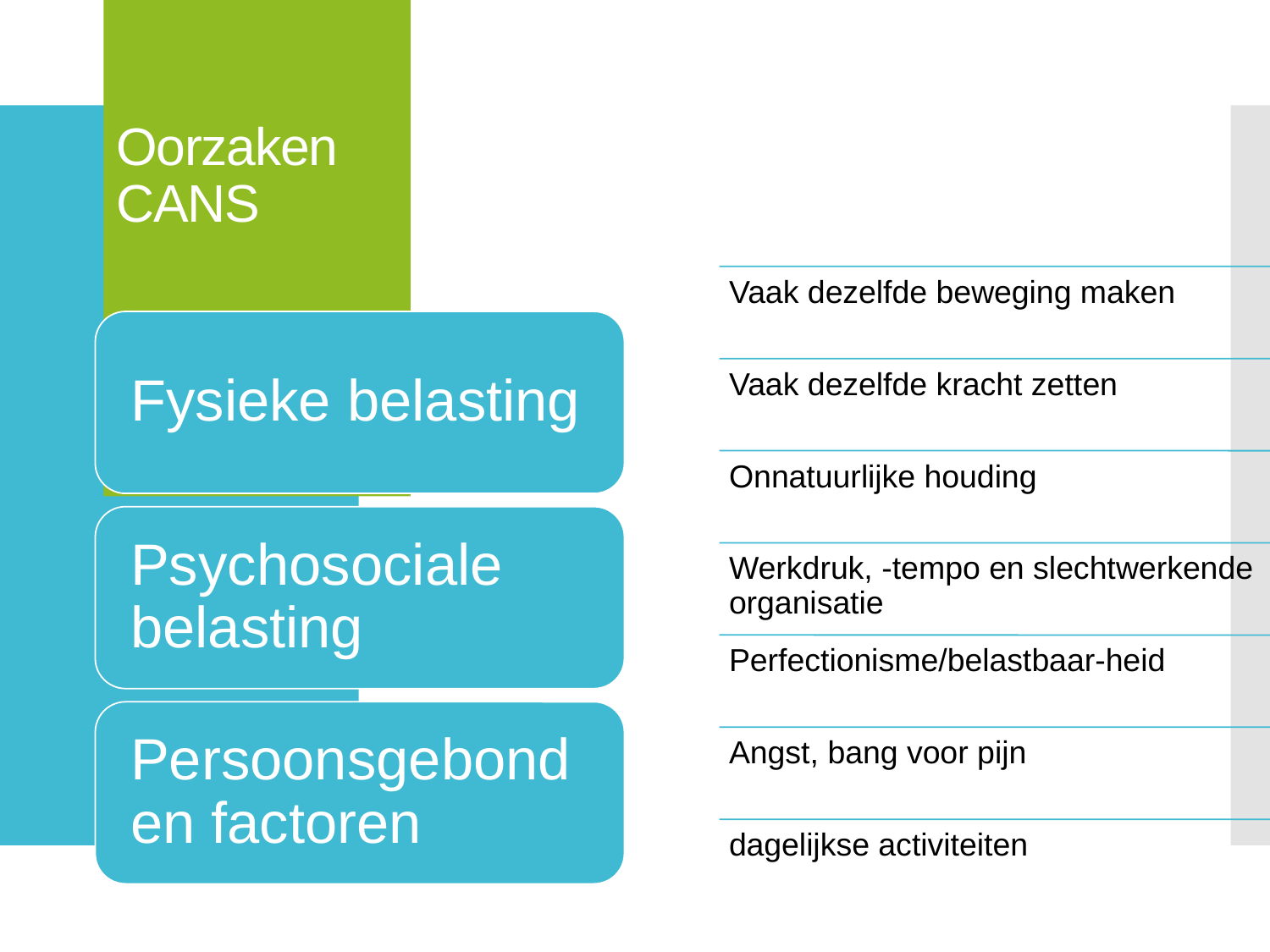

# Oorzaken CANS
Vaak dezelfde beweging maken
Vaak dezelfde kracht zetten
Onnatuurlijke houding
Werkdruk, -tempo en slechtwerkende organisatie
Perfectionisme/belastbaar-heid
Angst, bang voor pijn
dagelijkse activiteiten
Fysieke belasting
Psychosociale belasting
Persoonsgebonden factoren